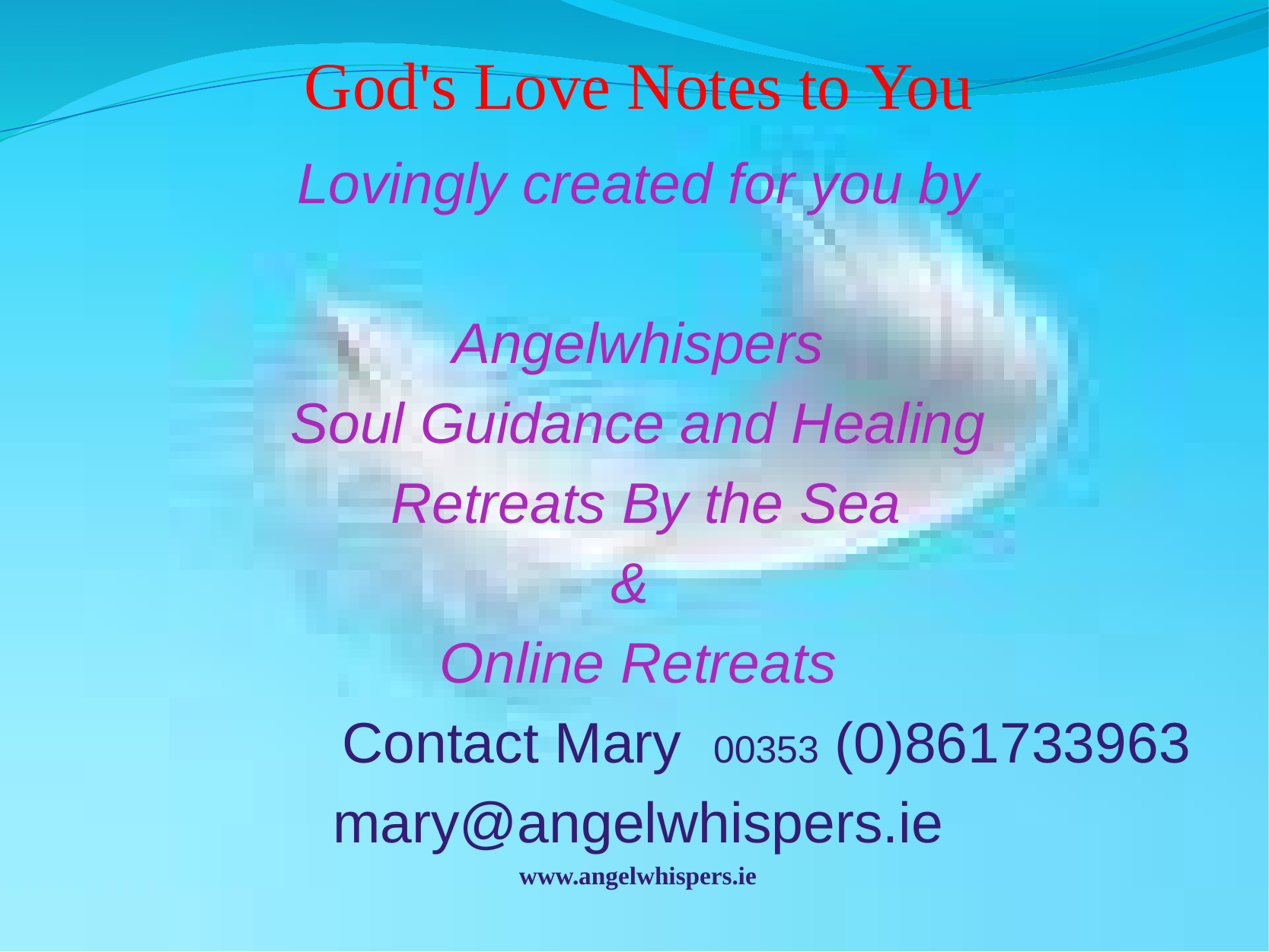

# God's Love Notes to You
Lovingly created for you by

Angelwhispers
Soul Guidance and Healing
 Retreats By the Sea
&
Online Retreats
                   Contact Mary  00353 (0)861733963
mary@angelwhispers.ie
www.angelwhispers.ie